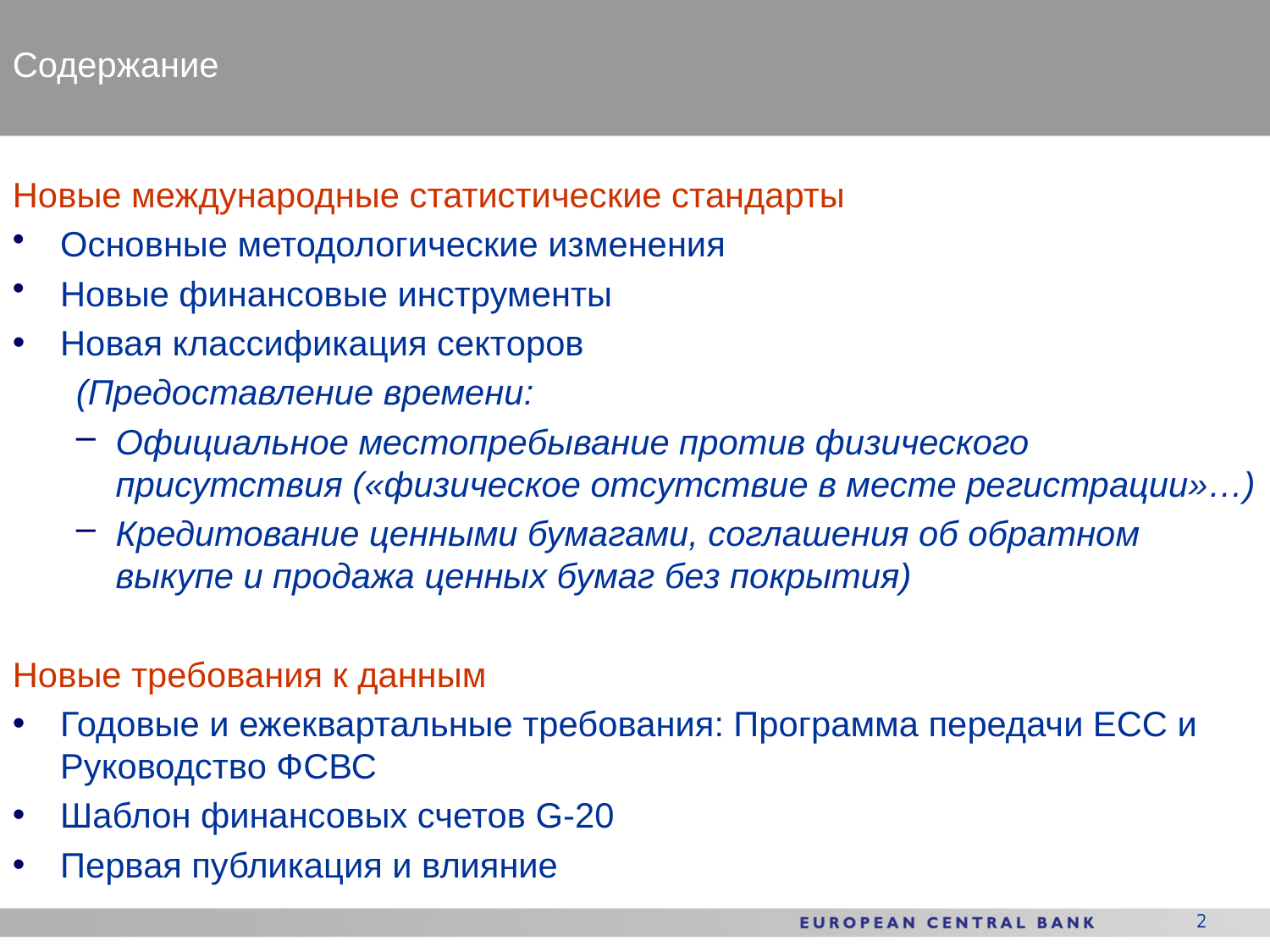

Содержание
Новые международные статистические стандарты
Основные методологические изменения
Новые финансовые инструменты
Новая классификация секторов
(Предоставление времени:
Официальное местопребывание против физического присутствия («физическое отсутствие в месте регистрации»…)
Кредитование ценными бумагами, соглашения об обратном выкупе и продажа ценных бумаг без покрытия)

Новые требования к данным
Годовые и ежеквартальные требования: Программа передачи ЕСС и Руководство ФСВС
Шаблон финансовых счетов G-20
Первая публикация и влияние

2